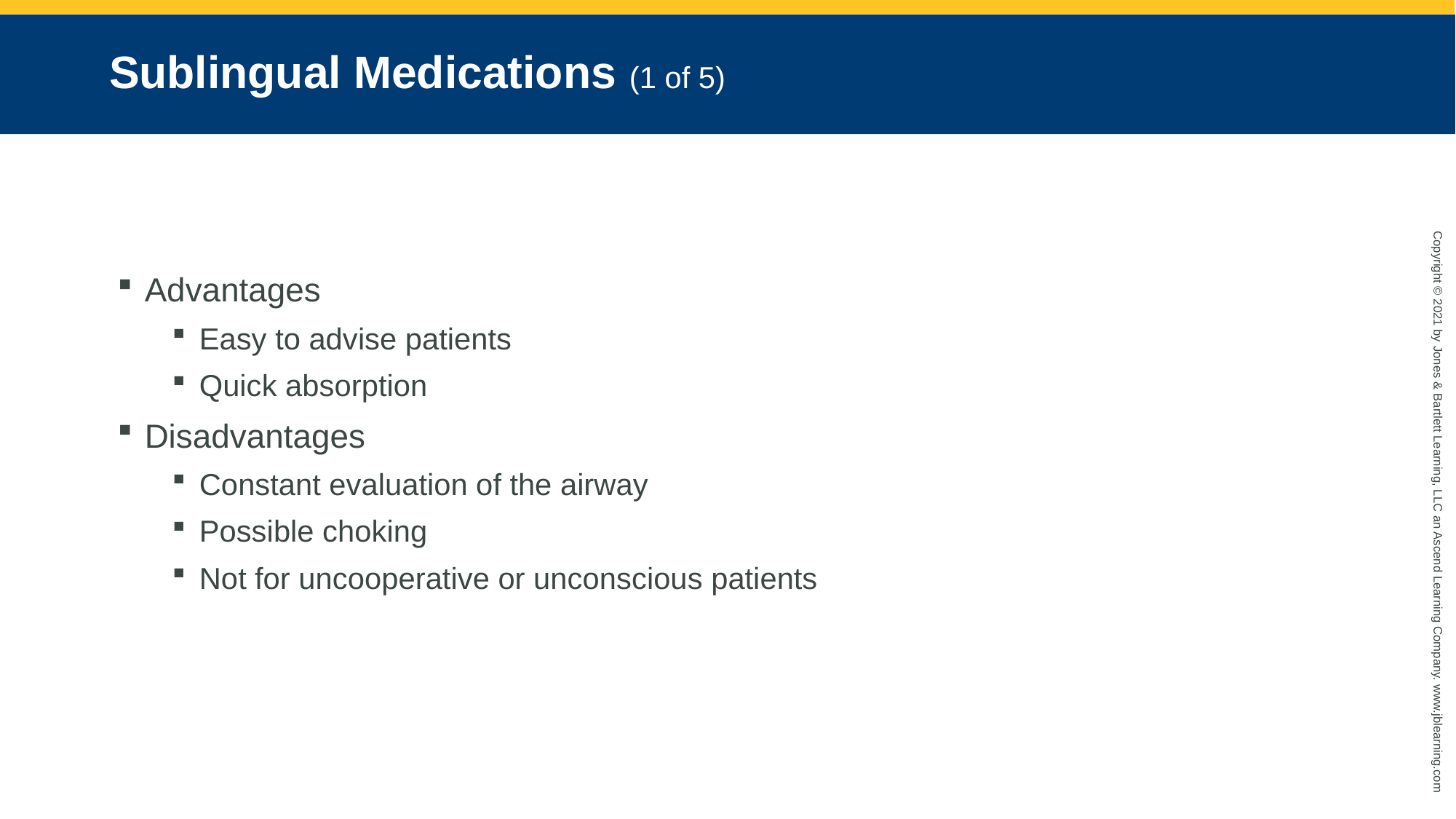

# Sublingual Medications (1 of 5)
Advantages
Easy to advise patients
Quick absorption
Disadvantages
Constant evaluation of the airway
Possible choking
Not for uncooperative or unconscious patients